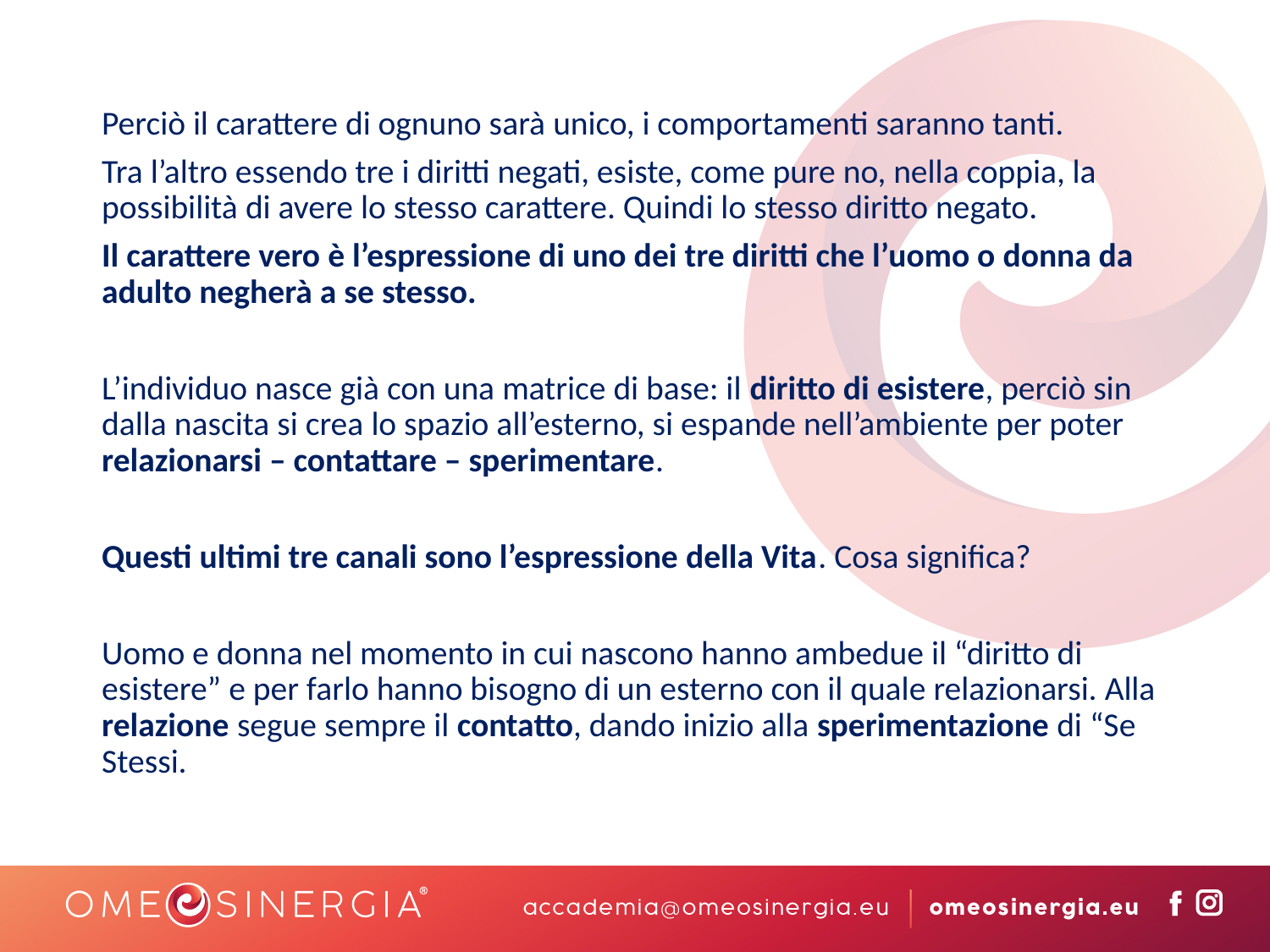

Perciò il carattere di ognuno sarà unico, i comportamenti saranno tanti.
Tra l’altro essendo tre i diritti negati, esiste, come pure no, nella coppia, la possibilità di avere lo stesso carattere. Quindi lo stesso diritto negato.
Il carattere vero è l’espressione di uno dei tre diritti che l’uomo o donna da adulto negherà a se stesso.

L’individuo nasce già con una matrice di base: il diritto di esistere, perciò sin dalla nascita si crea lo spazio all’esterno, si espande nell’ambiente per poter relazionarsi – contattare – sperimentare.

Questi ultimi tre canali sono l’espressione della Vita. Cosa significa?

Uomo e donna nel momento in cui nascono hanno ambedue il “diritto di esistere” e per farlo hanno bisogno di un esterno con il quale relazionarsi. Alla relazione segue sempre il contatto, dando inizio alla sperimentazione di “Se Stessi.